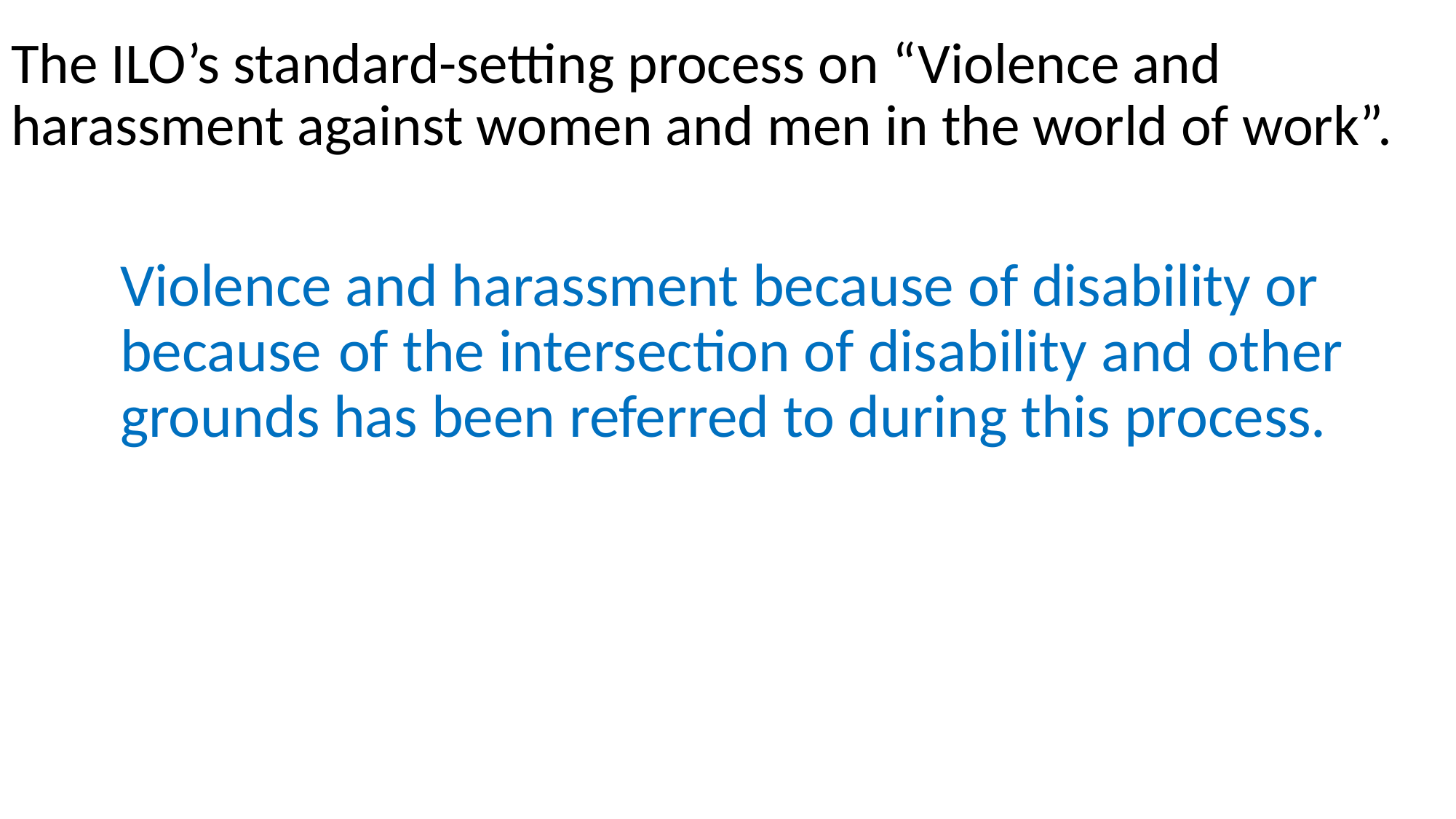

The ILO’s standard-setting process on “Violence and harassment against women and men in the world of work”.

	Violence and harassment because of disability or 	because 	of the intersection of disability and other 	grounds has been referred to during this process.